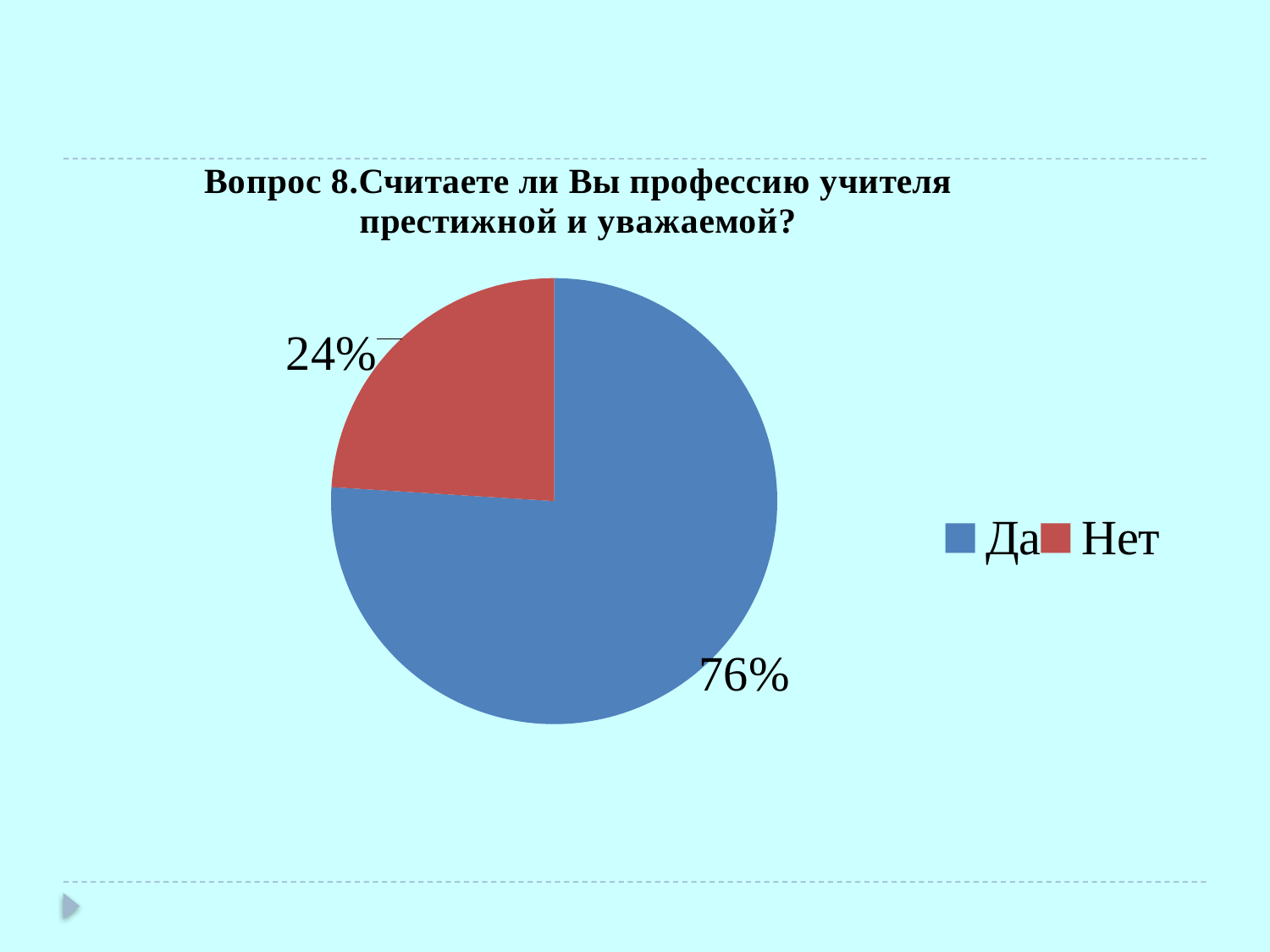

### Chart: Вопрос 8.Считаете ли Вы профессию учителя престижной и уважаемой?

| Category | Вопрос 8.Считаете ли Вы профессию учителя престижной и уважаемой? |
|---|---|
| Да | 0.76 |
| Нет | 0.24 |